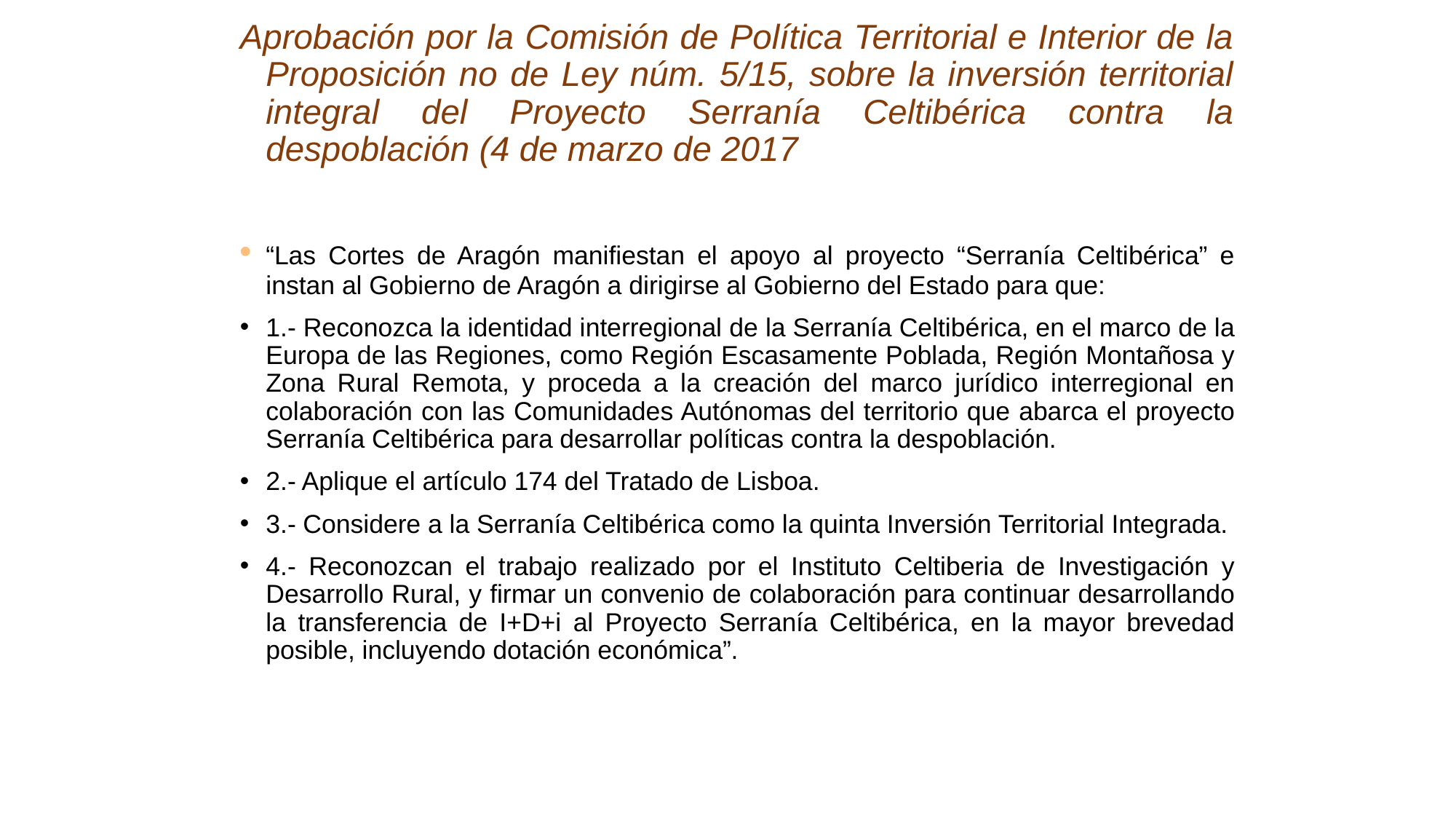

#
Aprobación por la Comisión de Política Territorial e Interior de la Proposición no de Ley núm. 5/15, sobre la inversión territorial integral del Proyecto Serranía Celtibérica contra la despoblación (4 de marzo de 2017

	“Las Cortes de Aragón manifiestan el apoyo al proyecto “Serranía Celtibérica” e instan al Gobierno de Aragón a dirigirse al Gobierno del Estado para que:
1.- Reconozca la identidad interregional de la Serranía Celtibérica, en el marco de la Europa de las Regiones, como Región Escasamente Poblada, Región Montañosa y Zona Rural Remota, y proceda a la creación del marco jurídico interregional en colaboración con las Comunidades Autónomas del territorio que abarca el proyecto Serranía Celtibérica para desarrollar políticas contra la despoblación.
2.- Aplique el artículo 174 del Tratado de Lisboa.
3.- Considere a la Serranía Celtibérica como la quinta Inversión Territorial Integrada.
4.- Reconozcan el trabajo realizado por el Instituto Celtiberia de Investigación y Desarrollo Rural, y firmar un convenio de colaboración para continuar desarrollando la transferencia de I+D+i al Proyecto Serranía Celtibérica, en la mayor brevedad posible, incluyendo dotación económica”.